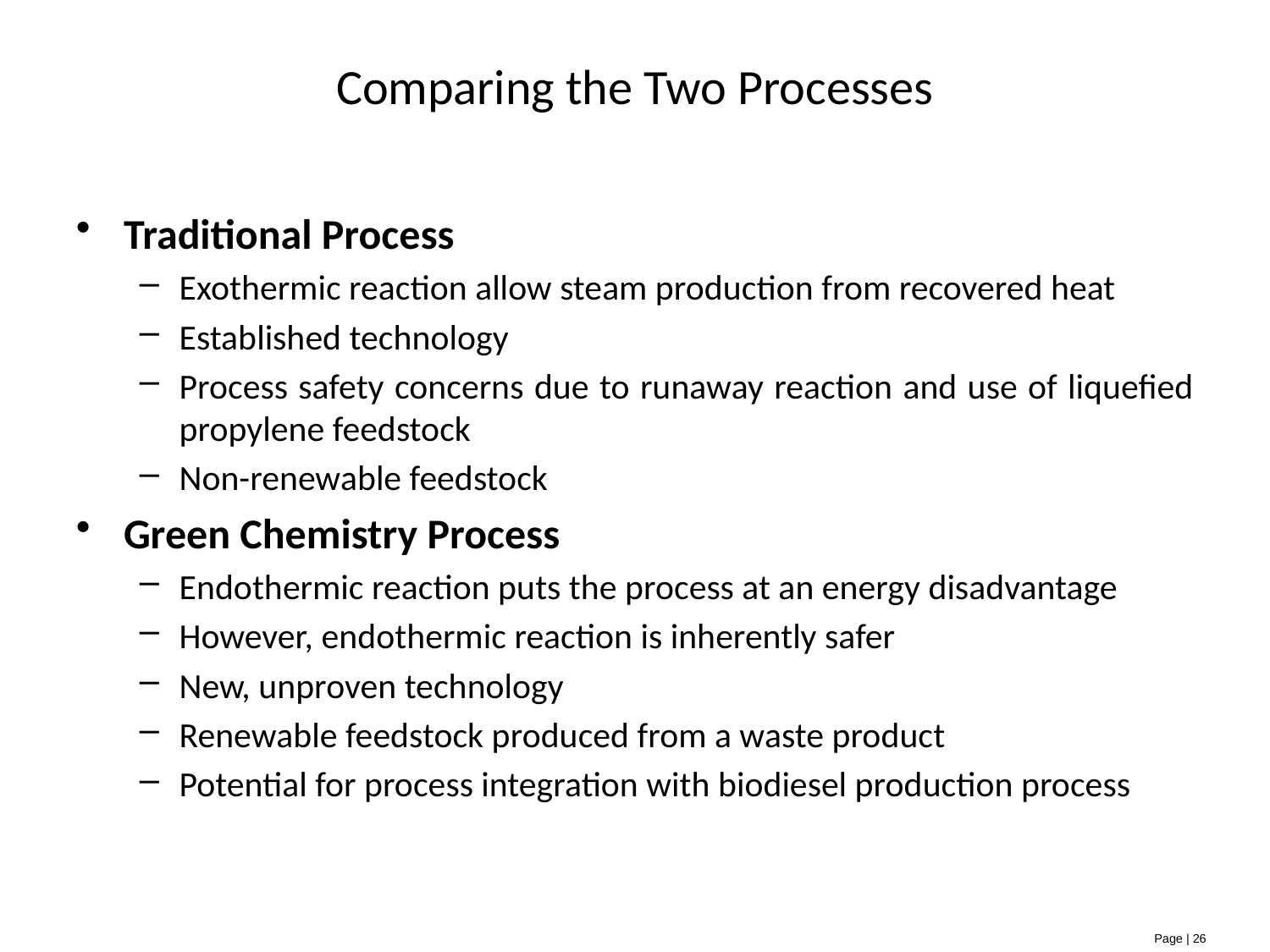

# Comparing the Two Processes
Traditional Process
Exothermic reaction allow steam production from recovered heat
Established technology
Process safety concerns due to runaway reaction and use of liquefied propylene feedstock
Non-renewable feedstock
Green Chemistry Process
Endothermic reaction puts the process at an energy disadvantage
However, endothermic reaction is inherently safer
New, unproven technology
Renewable feedstock produced from a waste product
Potential for process integration with biodiesel production process